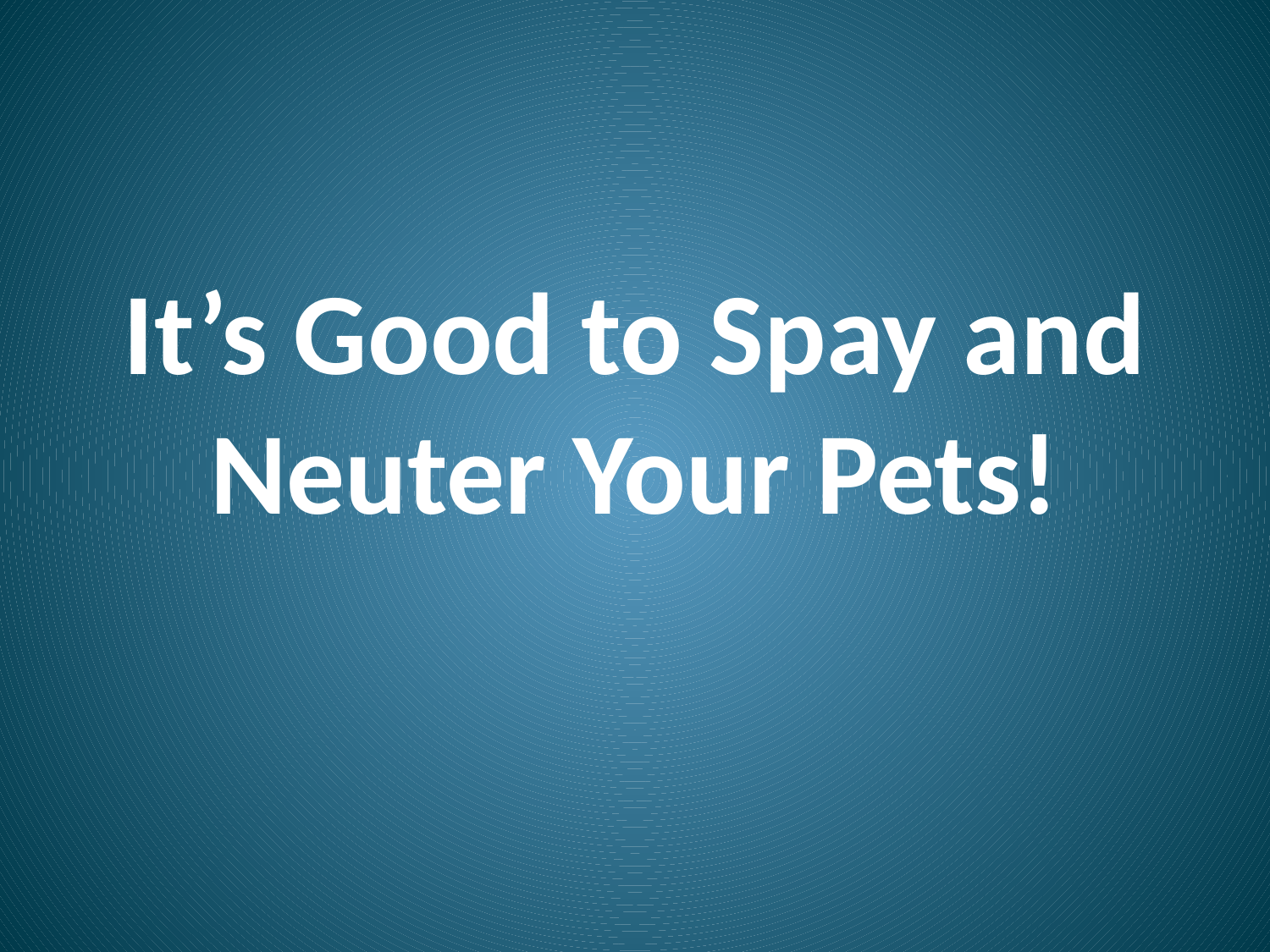

# It’s Good to Spay and Neuter Your Pets!